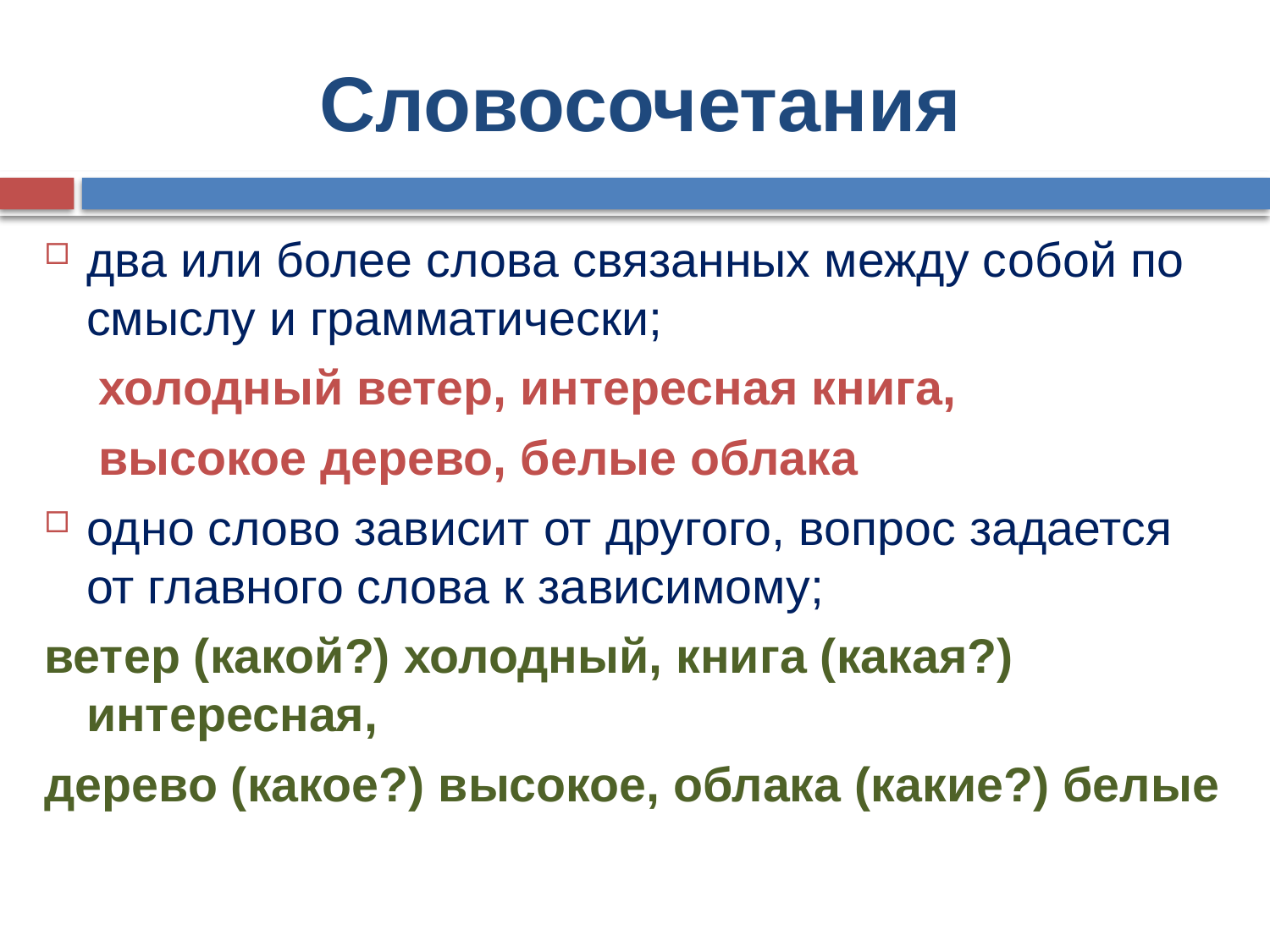

# Словосочетания
два или более слова связанных между собой по смыслу и грамматически;
    холодный ветер, интересная книга,
    высокое дерево, белые облака
одно слово зависит от другого, вопрос задается от главного слова к зависимому;
ветер (какой?) холодный, книга (какая?) интересная,
дерево (какое?) высокое, облака (какие?) белые